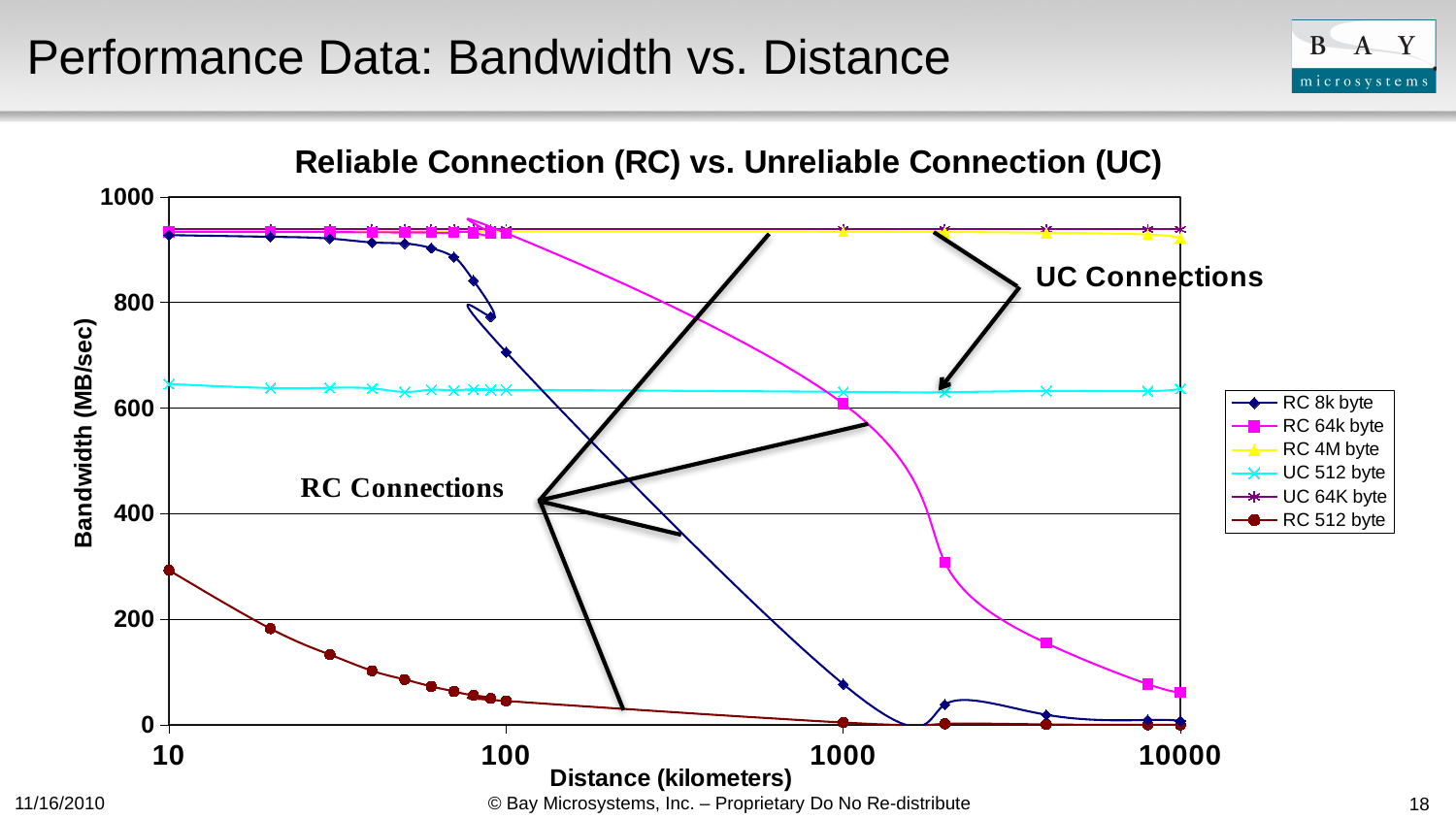

# Performance Data: Bandwidth vs. Distance

### Chart: Reliable Connection (RC) vs. Unreliable Connection (UC)

| Category |  |  |  |  |  |  |
|---|---|---|---|---|---|---|